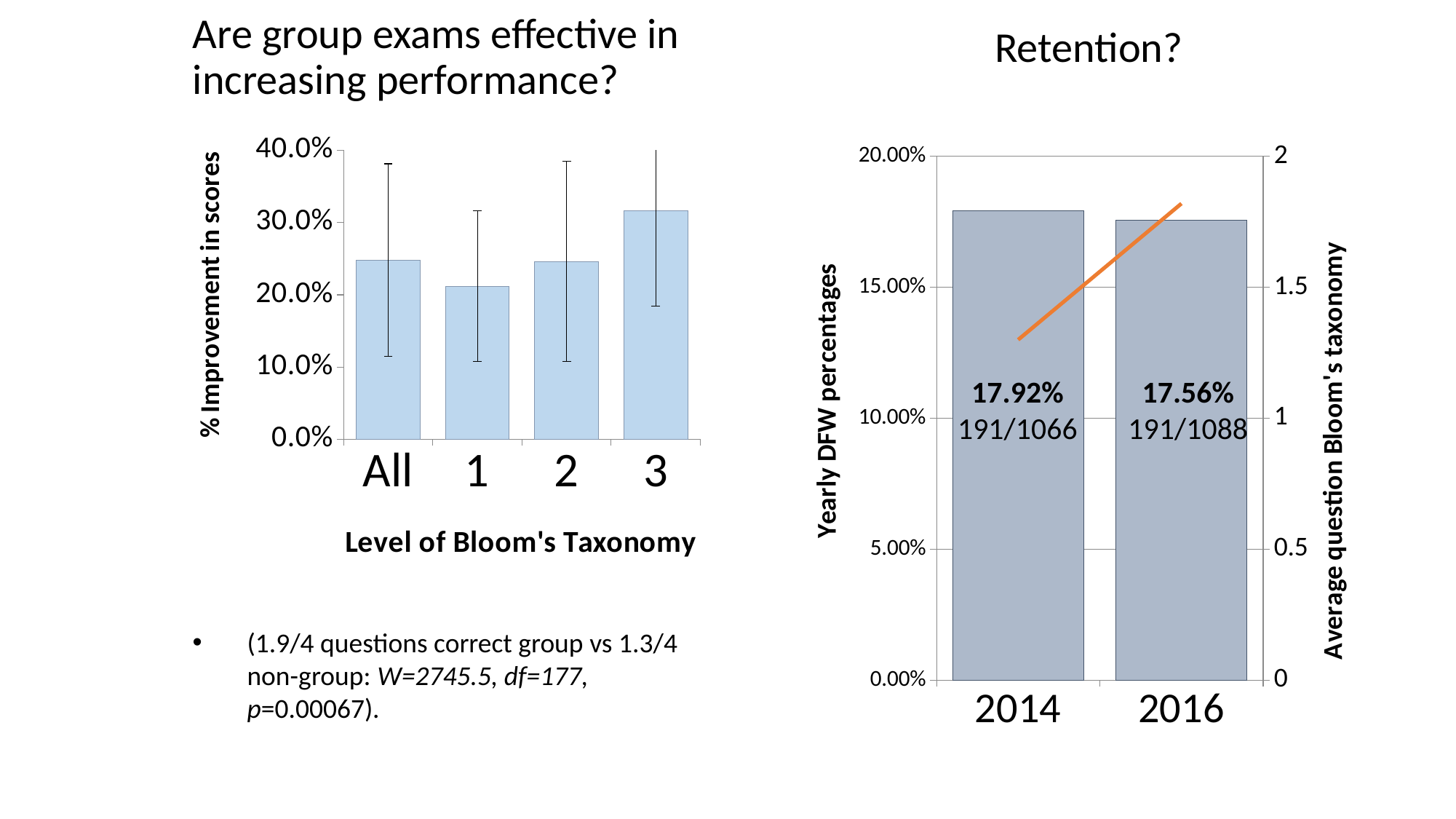

# Are group exams effective in increasing performance?
Retention?

### Chart

| Category |  |
|---|---|
| All | 0.248056189962647 |
| 1 | 0.211994846600361 |
| 2 | 0.246212080823989 |
| 3 | 0.315788670078191 |

### Chart

| Category |  |  |
|---|---|---|
| 2014 | 0.179174484052533 | 1.3 |
| 2016 | 0.175551470588235 | 1.82 |
17.92%
191/1066
17.56%
191/1088
(1.9/4 questions correct group vs 1.3/4 non-group: W=2745.5, df=177, p=0.00067).